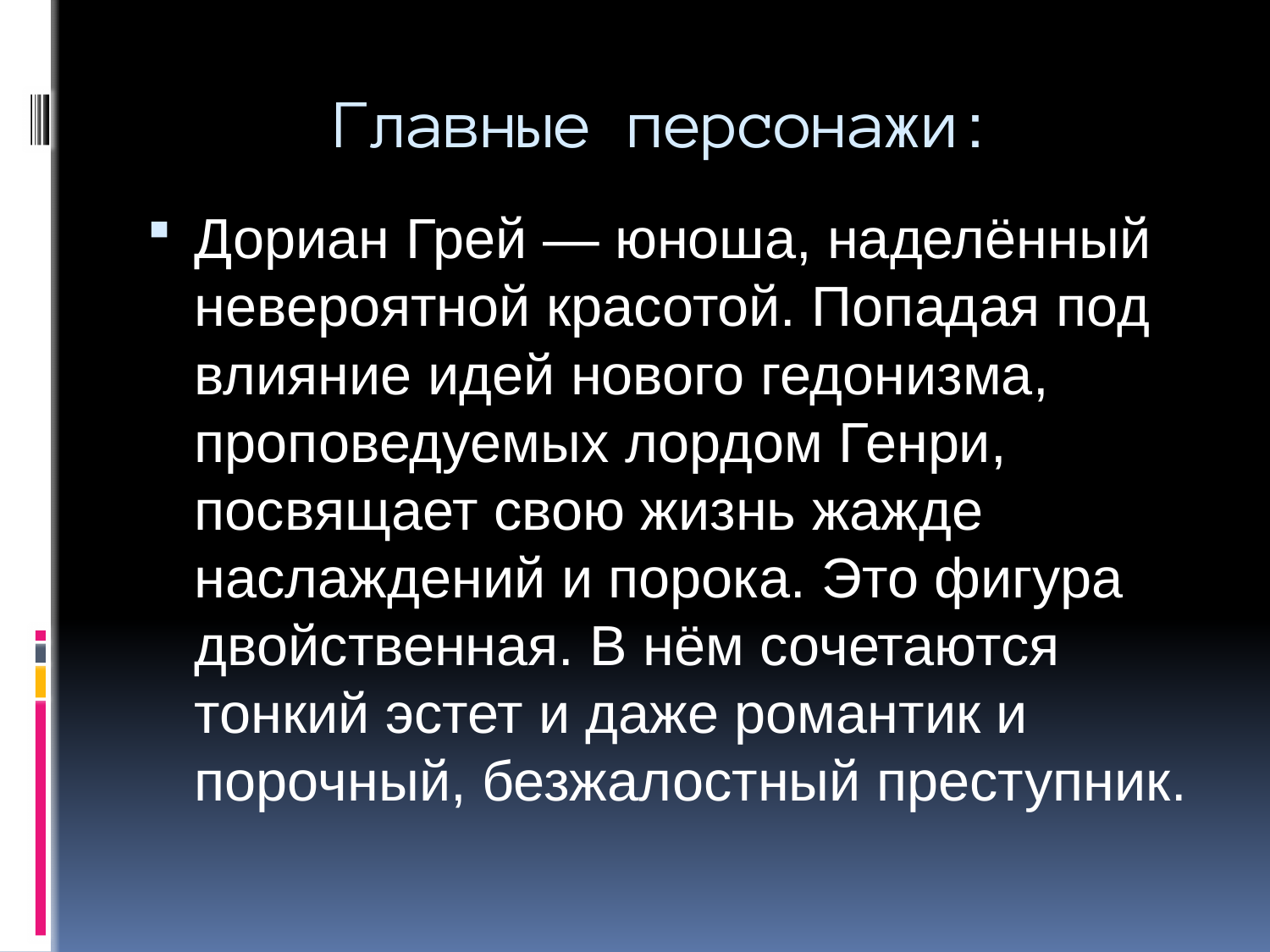

# Главные персонажи:
Дориан Грей — юноша, наделённый невероятной красотой. Попадая под влияние идей нового гедонизма, проповедуемых лордом Генри, посвящает свою жизнь жажде наслаждений и порока. Это фигура двойственная. В нём сочетаются тонкий эстет и даже романтик и порочный, безжалостный преступник.